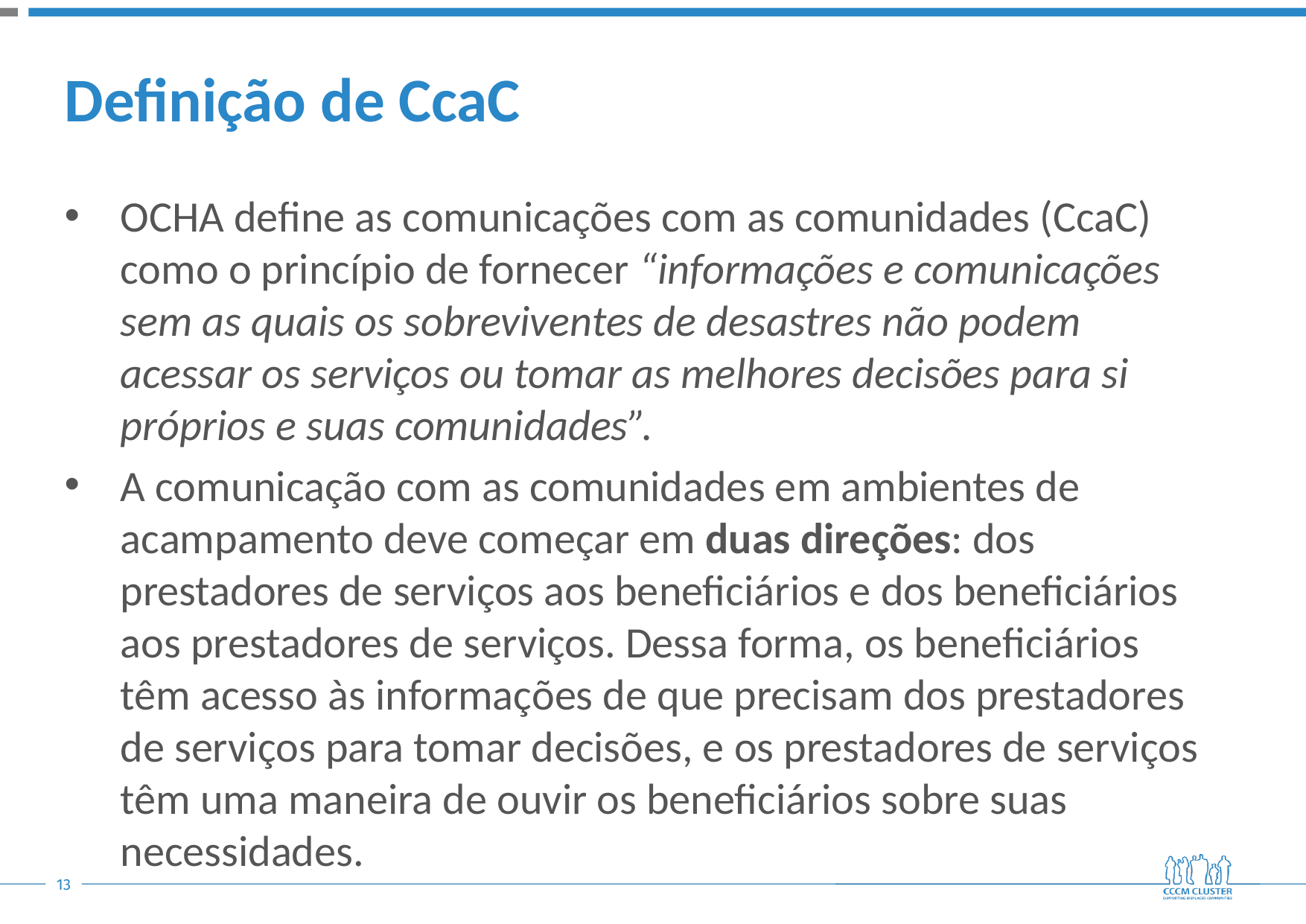

# Definição de CcaC
OCHA define as comunicações com as comunidades (CcaC) como o princípio de fornecer “informações e comunicações sem as quais os sobreviventes de desastres não podem acessar os serviços ou tomar as melhores decisões para si próprios e suas comunidades”.
A comunicação com as comunidades em ambientes de acampamento deve começar em duas direções: dos prestadores de serviços aos beneficiários e dos beneficiários aos prestadores de serviços. Dessa forma, os beneficiários têm acesso às informações de que precisam dos prestadores de serviços para tomar decisões, e os prestadores de serviços têm uma maneira de ouvir os beneficiários sobre suas necessidades.